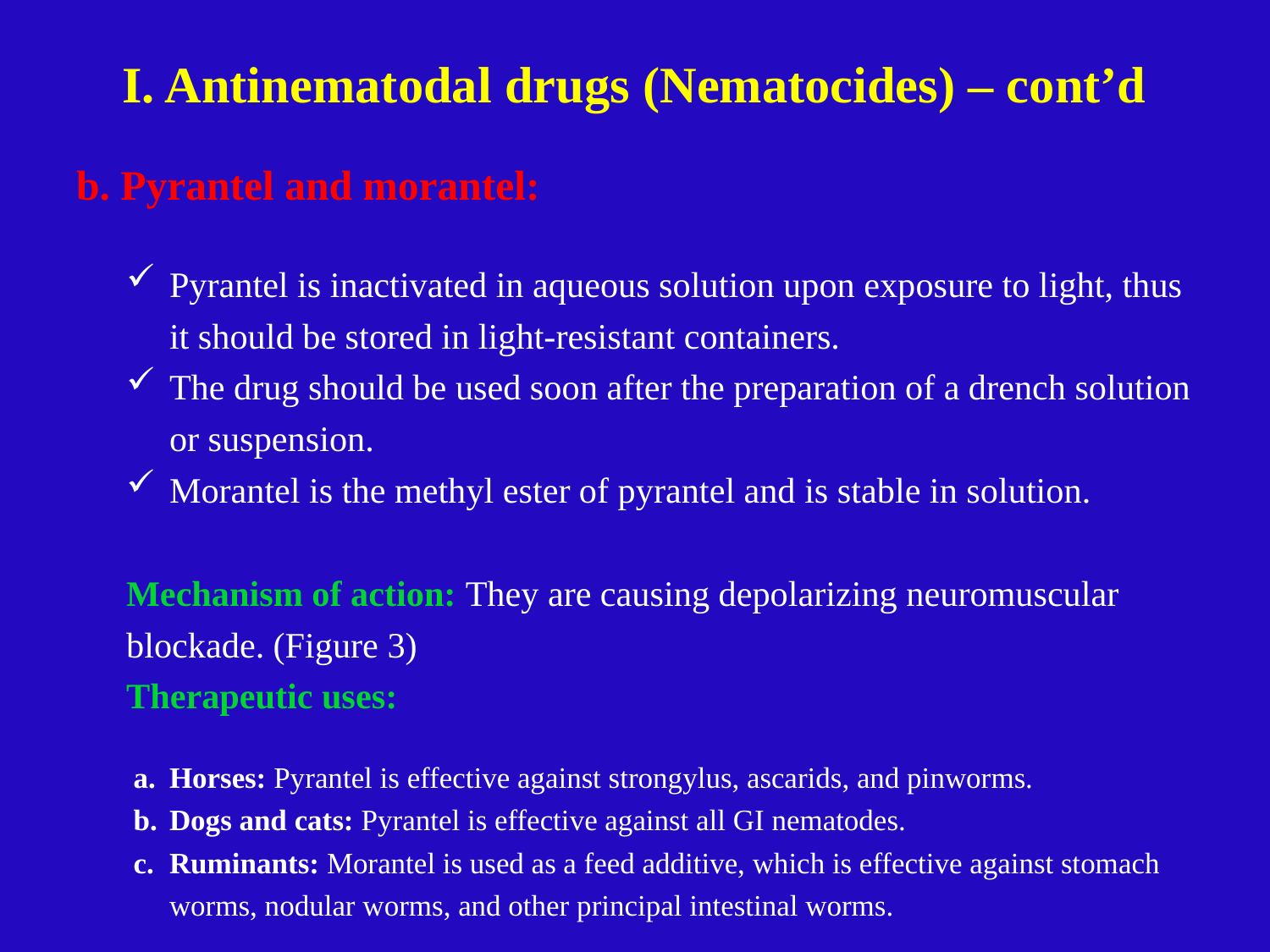

# I. Antinematodal drugs (Nematocides) – cont’d
b. Pyrantel and morantel:

Pyrantel is inactivated in aqueous solution upon exposure to light, thus it should be stored in light-resistant containers.
The drug should be used soon after the preparation of a drench solution or suspension.
Morantel is the methyl ester of pyrantel and is stable in solution.

Mechanism of action: They are causing depolarizing neuromuscular blockade. (Figure 3)
Therapeutic uses:

Horses: Pyrantel is effective against strongylus, ascarids, and pinworms.
Dogs and cats: Pyrantel is effective against all GI nematodes.
Ruminants: Morantel is used as a feed additive, which is effective against stomach worms, nodular worms, and other principal intestinal worms.